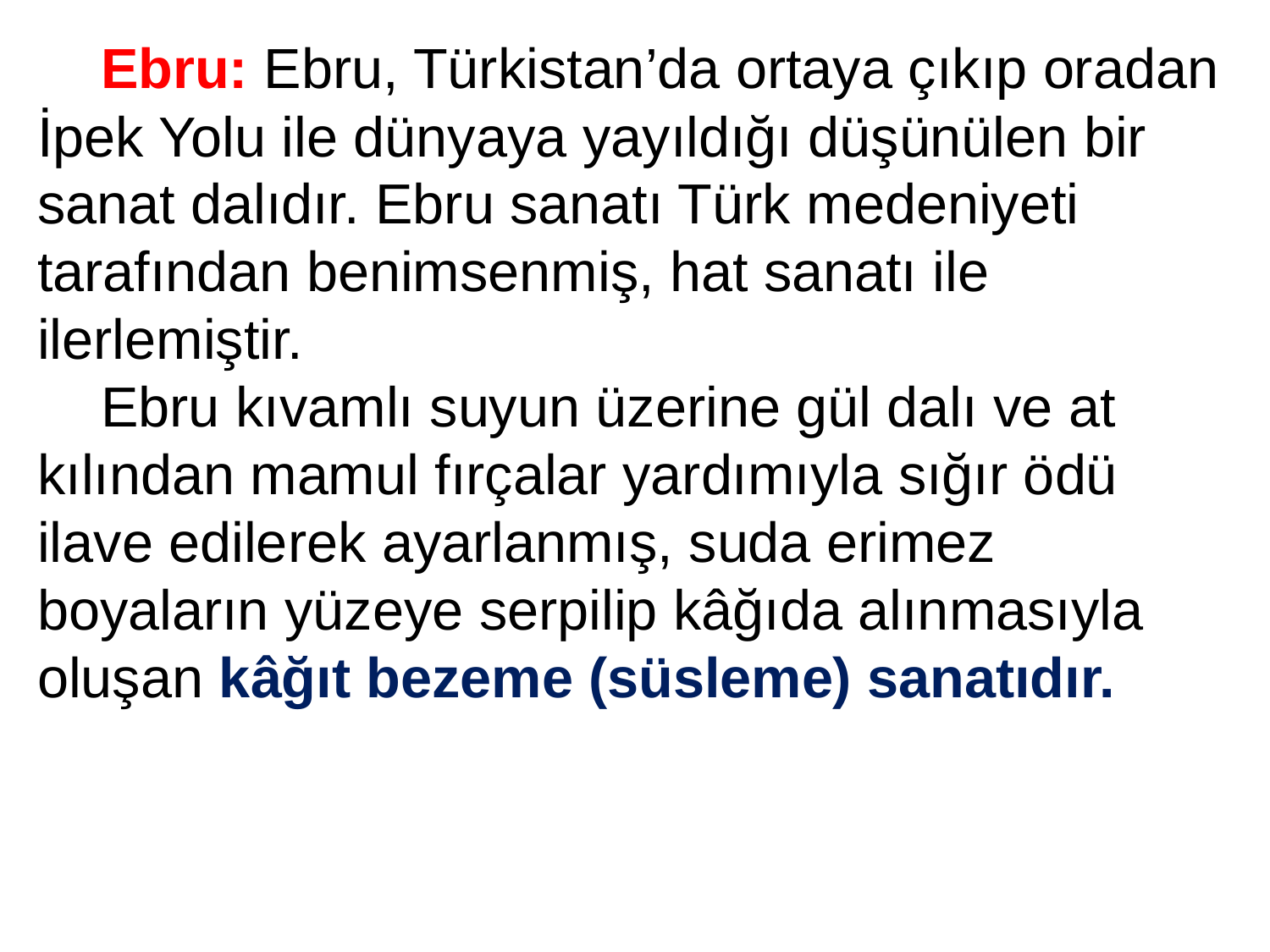

Ebru: Ebru, Türkistan’da ortaya çıkıp oradan İpek Yolu ile dünyaya yayıldığı düşünülen bir sanat dalıdır. Ebru sanatı Türk medeniyeti tarafından benimsenmiş, hat sanatı ile ilerlemiştir.
Ebru kıvamlı suyun üzerine gül dalı ve at kılından mamul fırçalar yardımıyla sığır ödü ilave edilerek ayarlanmış, suda erimez boyaların yüzeye serpilip kâğıda alınmasıyla oluşan kâğıt bezeme (süsleme) sanatıdır.